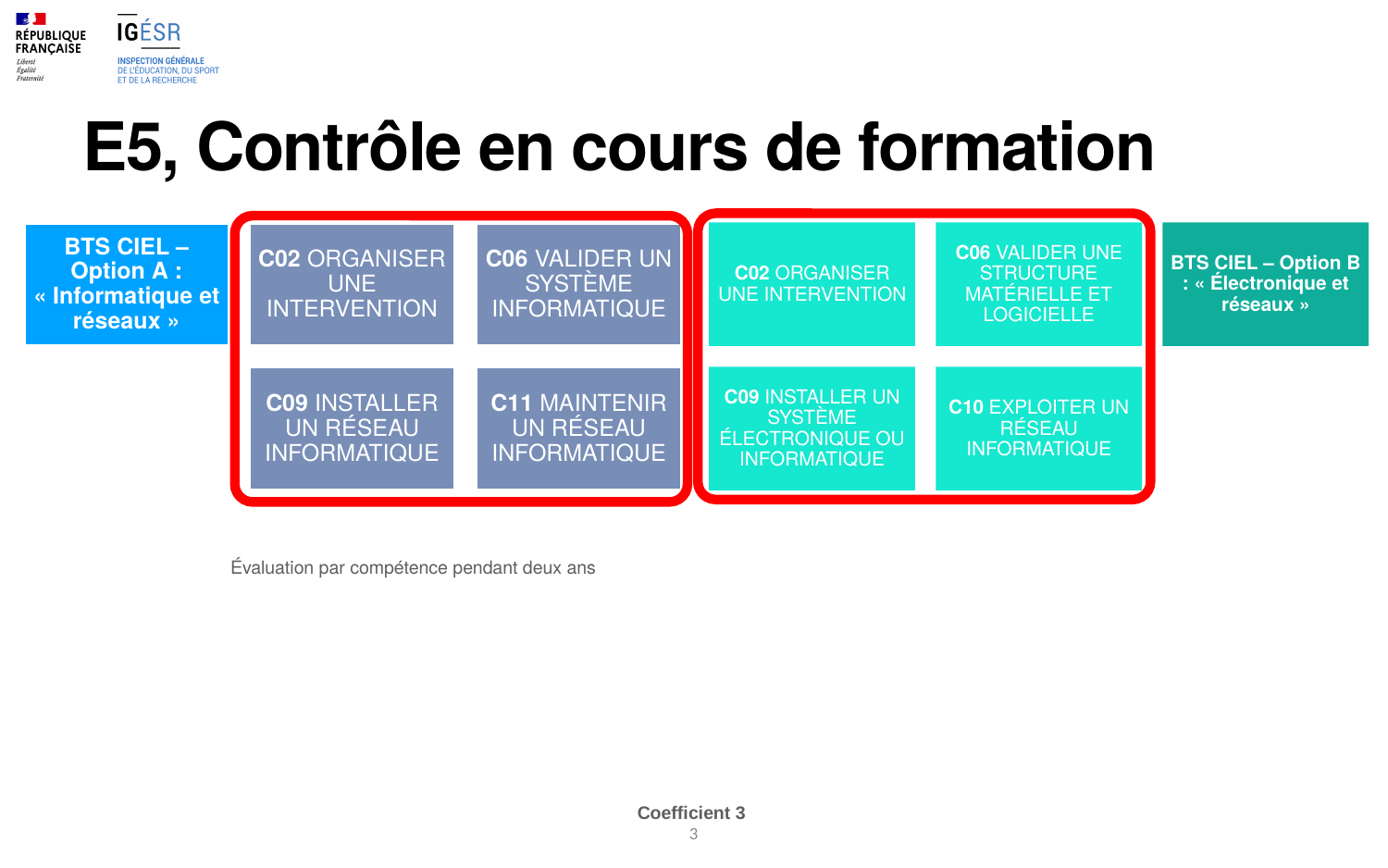

# E5, Contrôle en cours de formation
C02 ORGANISER UNE INTERVENTION
C06 VALIDER UNE STRUCTURE MATÉRIELLE ET LOGICIELLE
BTS CIEL – Option B : « Électronique et réseaux »
C09 INSTALLER UN SYSTÈME ÉLECTRONIQUE OU INFORMATIQUE
C10 EXPLOITER UN RÉSEAU INFORMATIQUE

BTS CIEL – Option A : « Informatique et réseaux »
C02 ORGANISER UNE INTERVENTION
C06 VALIDER UN SYSTÈME INFORMATIQUE

C09 INSTALLER UN RÉSEAU INFORMATIQUE
C11 MAINTENIR UN RÉSEAU INFORMATIQUE

Évaluation par compétence pendant deux ans
Coefficient 3
3